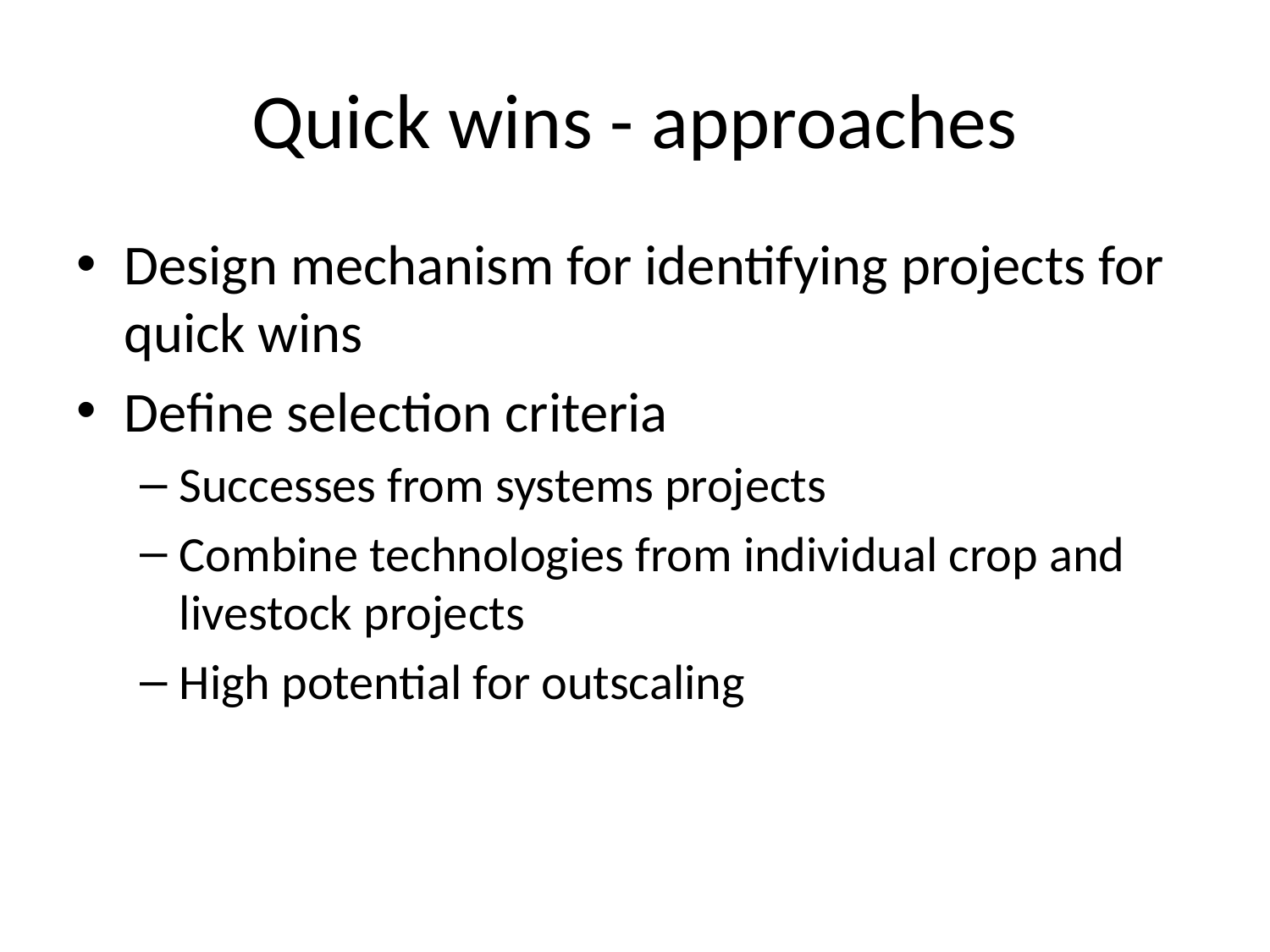

# Quick wins - approaches
Design mechanism for identifying projects for quick wins
Define selection criteria
Successes from systems projects
Combine technologies from individual crop and livestock projects
High potential for outscaling